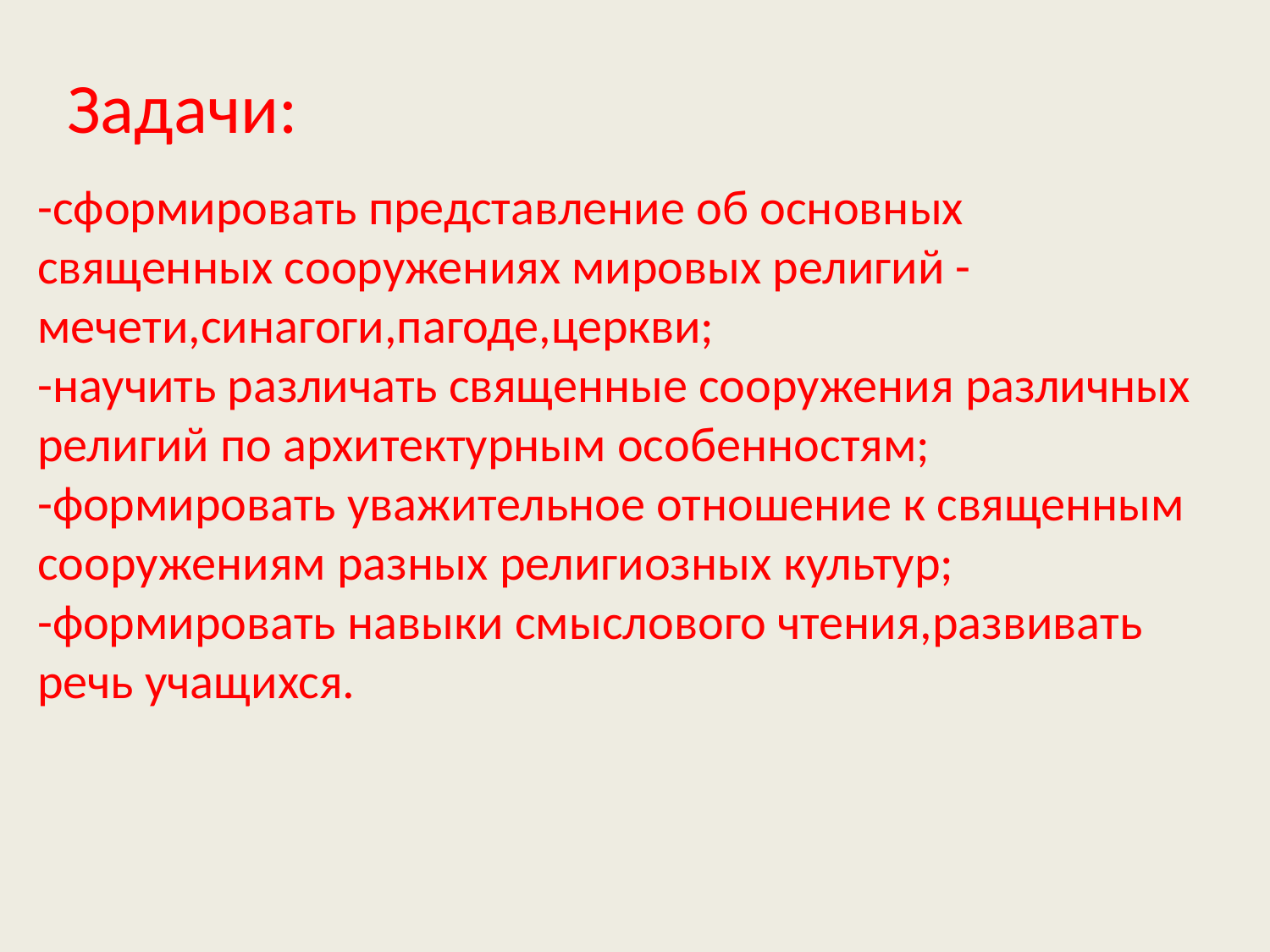

Задачи:
-сформировать представление об основных священных сооружениях мировых религий -мечети,синагоги,пагоде,церкви;
-научить различать священные сооружения различных религий по архитектурным особенностям;
-формировать уважительное отношение к священным сооружениям разных религиозных культур;
-формировать навыки смыслового чтения,развивать речь учащихся.